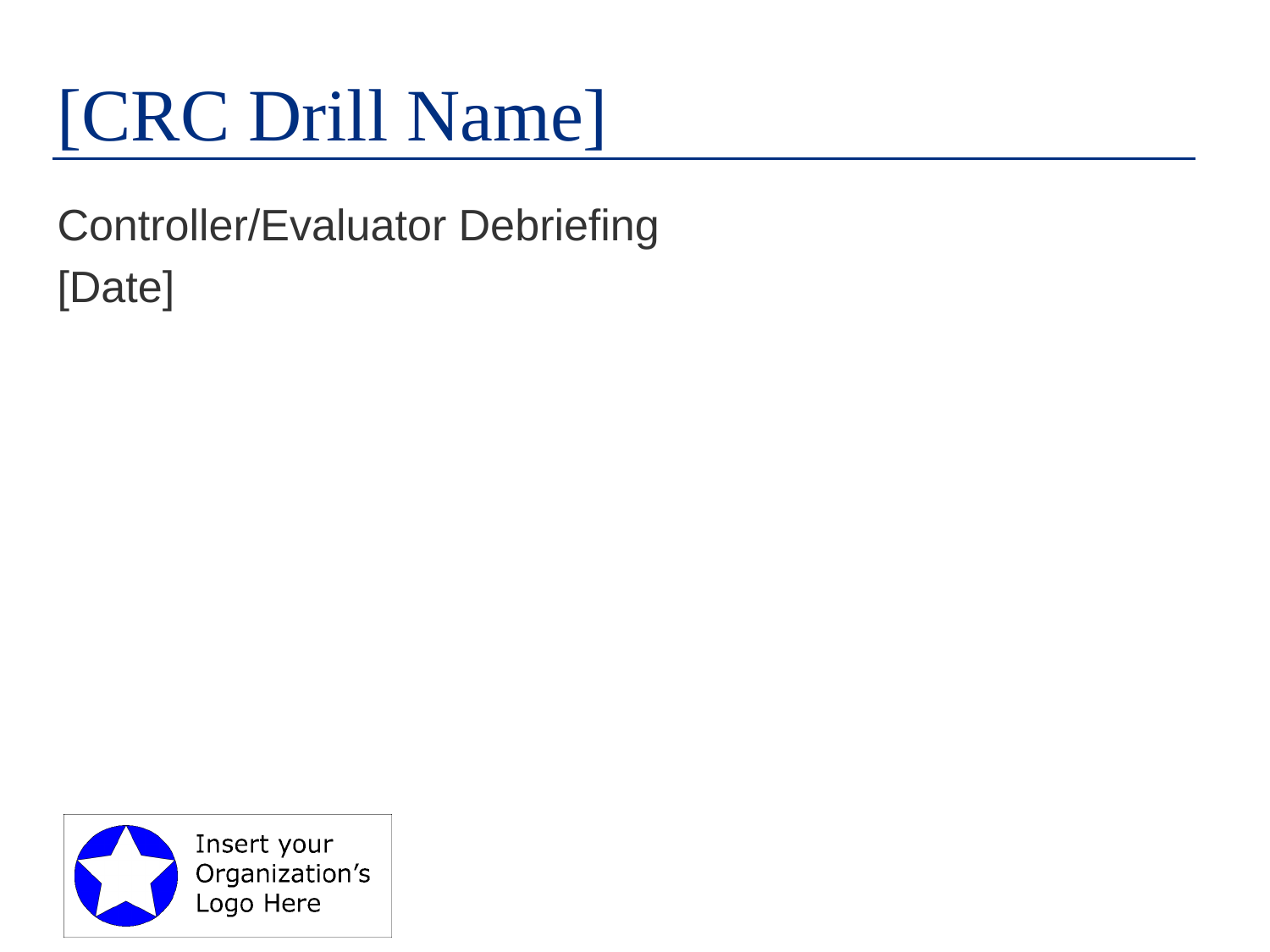

# [CRC Drill Name]
Controller/Evaluator Debriefing
[Date]